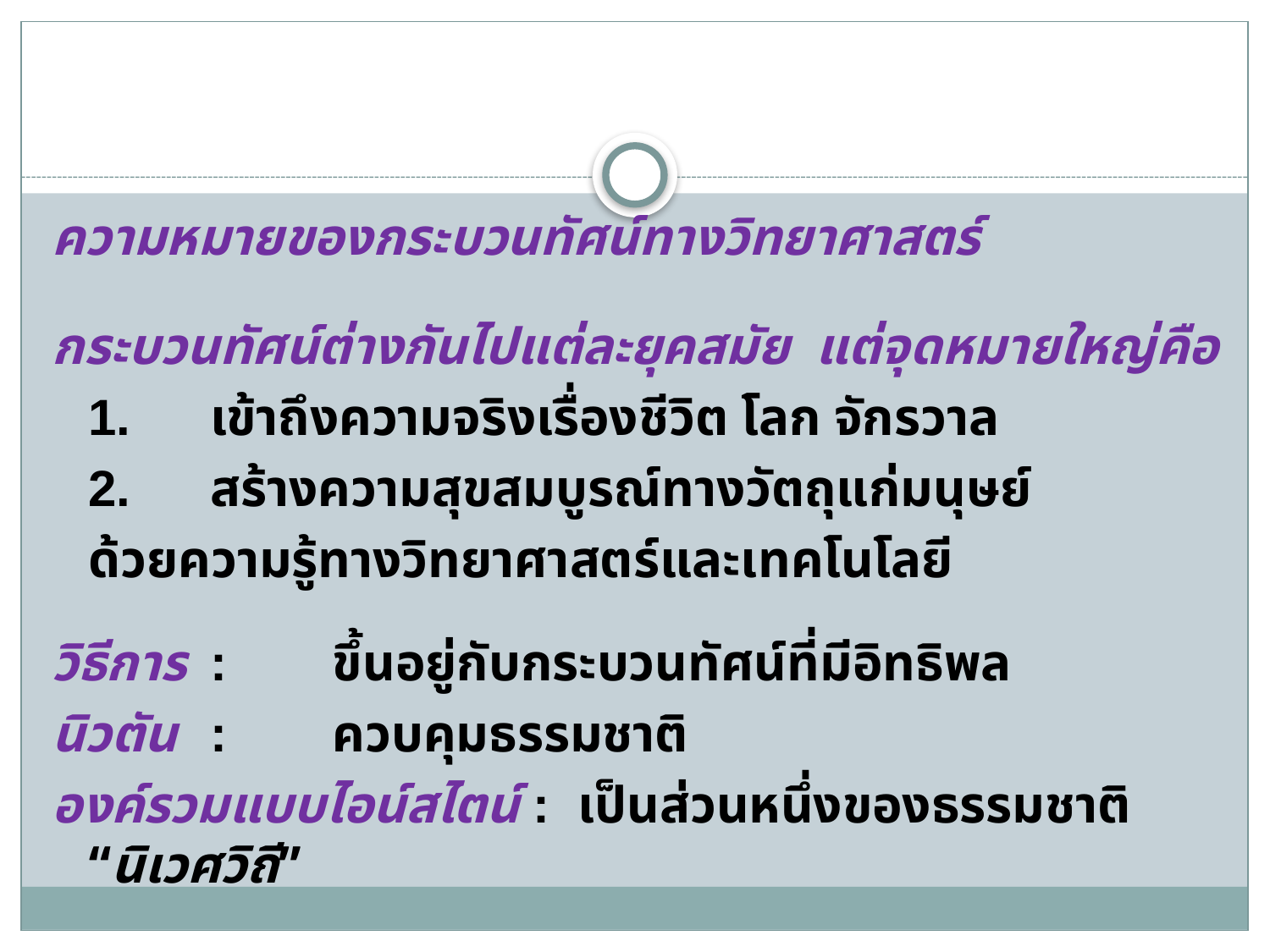

ความหมายของกระบวนทัศน์ทางวิทยาศาสตร์

กระบวนทัศน์ต่างกันไปแต่ละยุคสมัย  แต่จุดหมายใหญ่คือ
		1.	เข้าถึงความจริงเรื่องชีวิต โลก จักรวาล
		2.	สร้างความสุขสมบูรณ์ทางวัตถุแก่มนุษย์
			ด้วยความรู้ทางวิทยาศาสตร์และเทคโนโลยี

วิธีการ	:	ขึ้นอยู่กับกระบวนทัศน์ที่มีอิทธิพล
นิวตัน 	:	ควบคุมธรรมชาติ
องค์รวมแบบไอน์สไตน์ :  เป็นส่วนหนึ่งของธรรมชาติ “นิเวศวิถี”